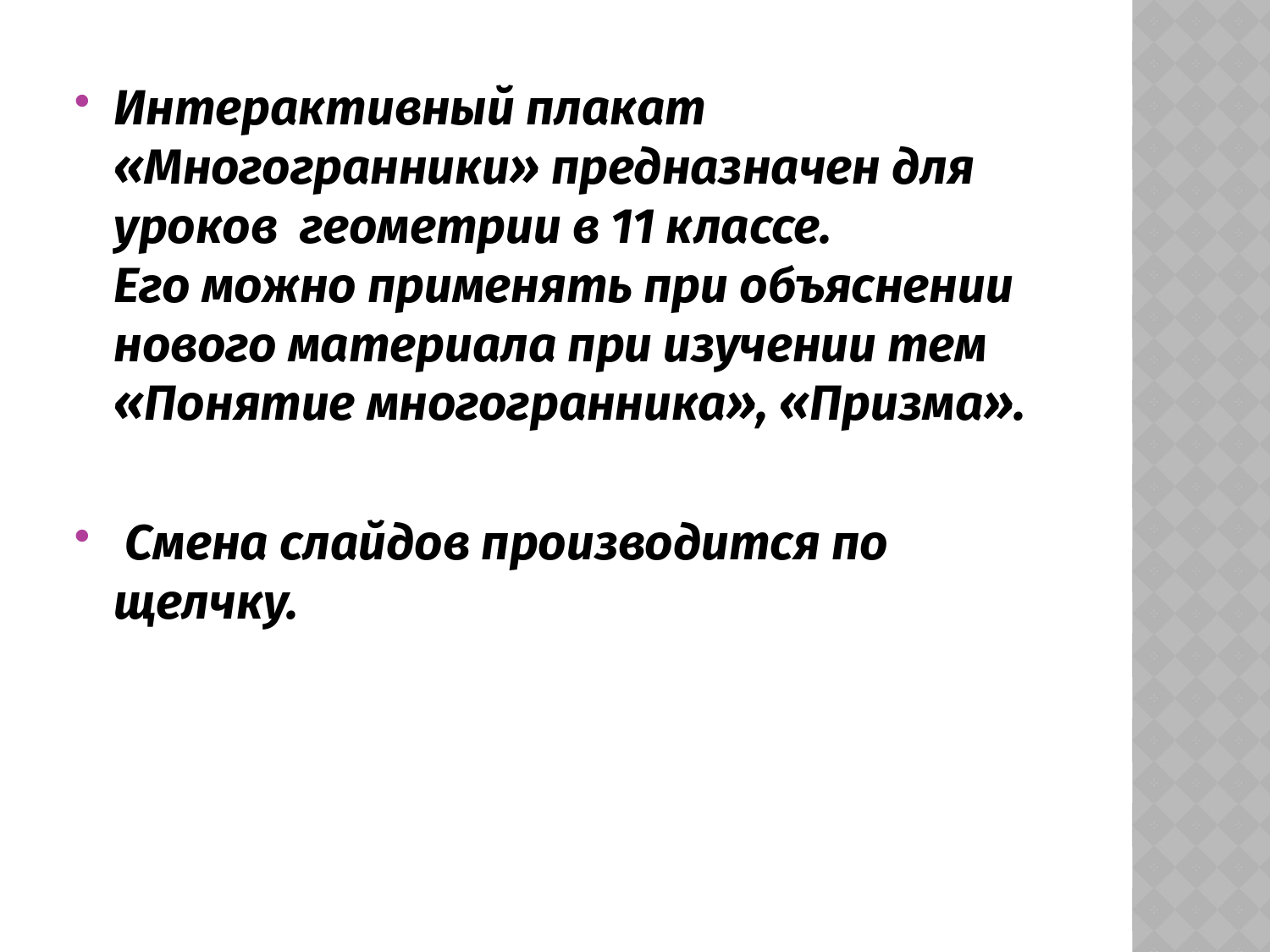

Интерактивный плакат «Многогранники» предназначен для уроков  геометрии в 11 классе.
Его можно применять при объяснении нового материала при изучении тем «Понятие многогранника», «Призма».

 Смена слайдов производится по щелчку.